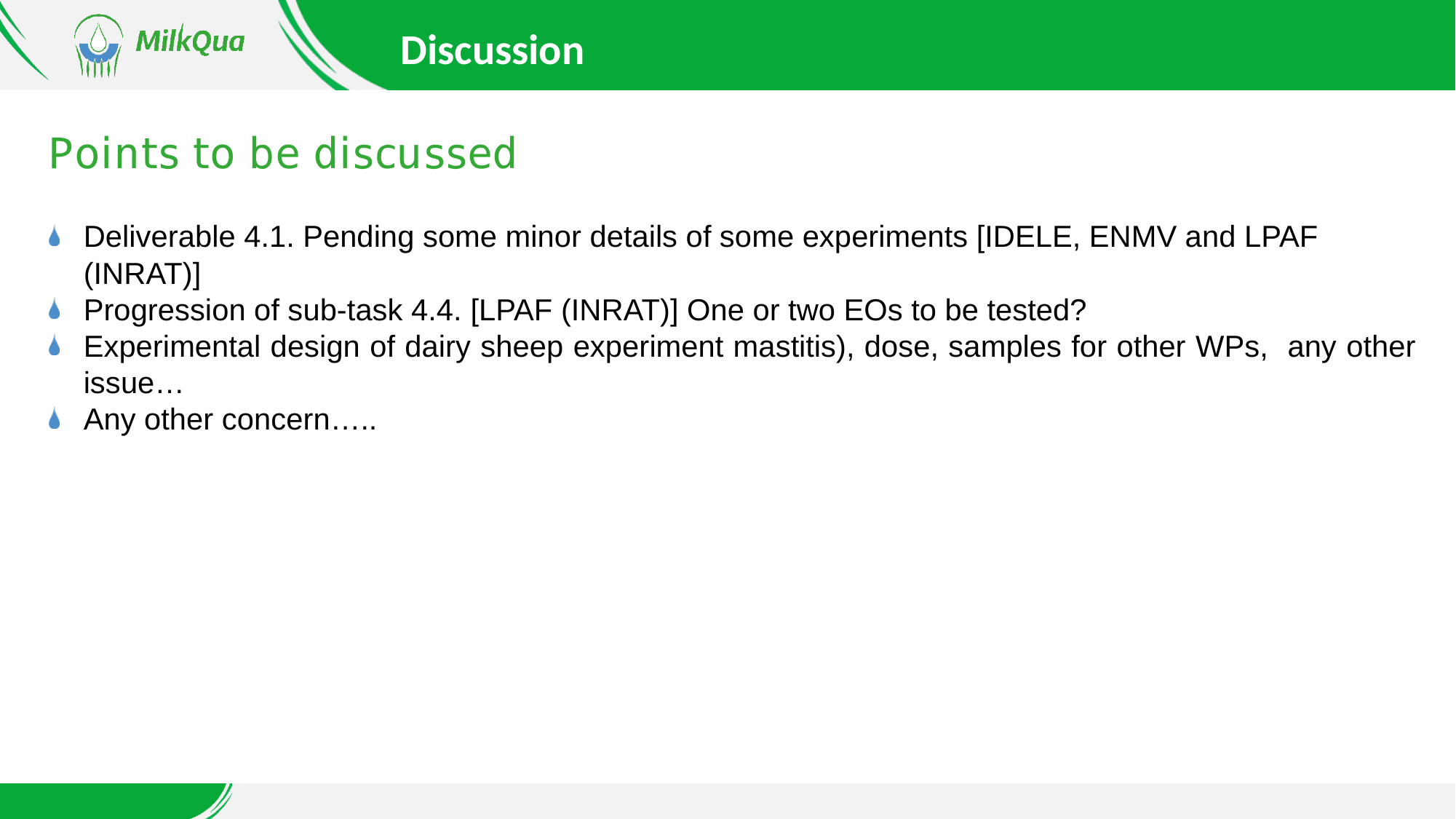

Discussion
# Points to be discussed
Deliverable 4.1. Pending some minor details of some experiments [IDELE, ENMV and LPAF (INRAT)]
Progression of sub-task 4.4. [LPAF (INRAT)] One or two EOs to be tested?
Experimental design of dairy sheep experiment mastitis), dose, samples for other WPs,  any other issue…
Any other concern…..